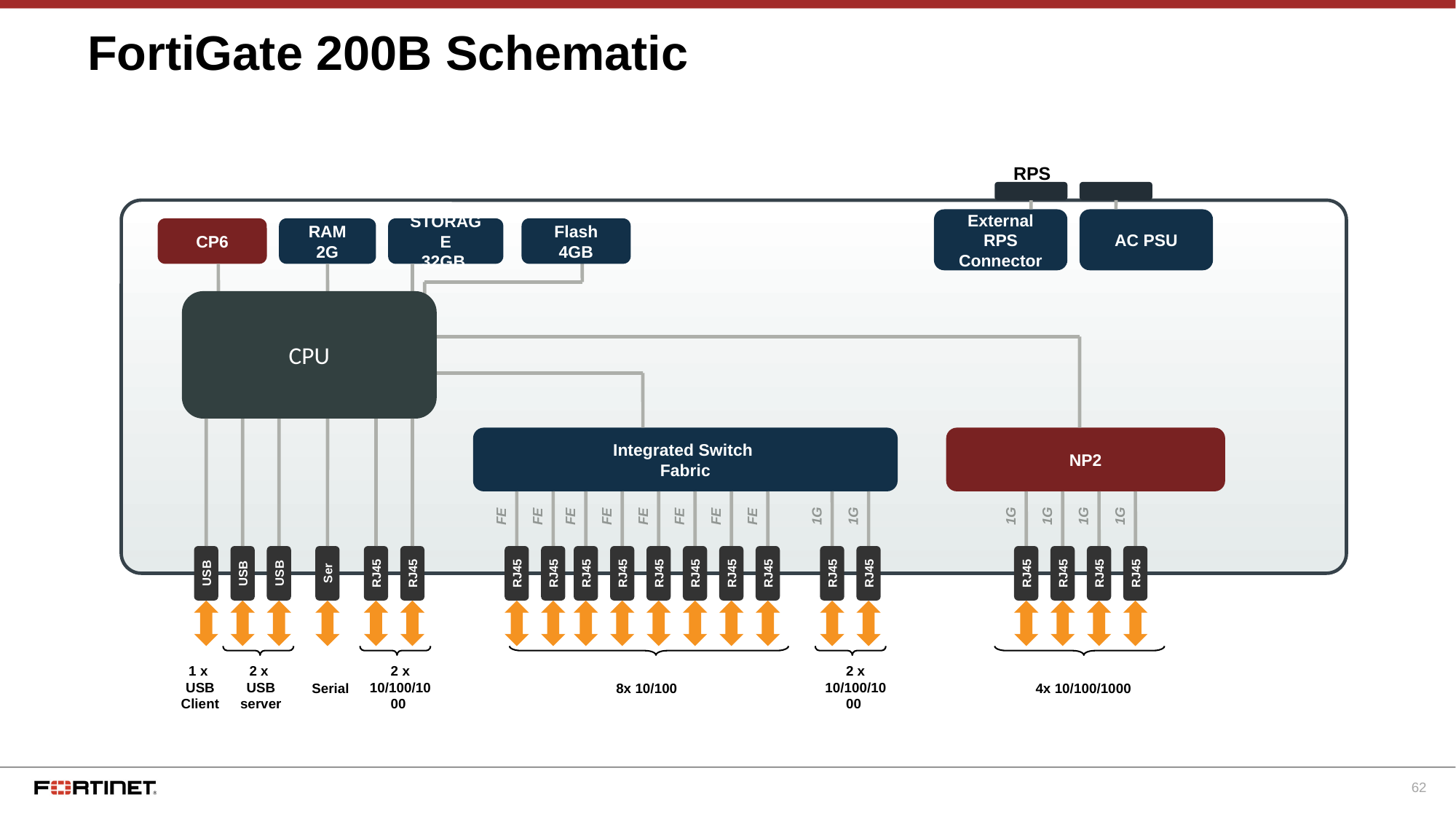

# FortiGate 200B Schematic
RPS

External RPS Connector
AC PSU
CP6
RAM
2G
STORAGE
32GB
Flash
4GB

CPU

Integrated Switch
Fabric
NP2

FE
FE
FE
FE
FE
FE
FE
FE
1G
1G
1G
1G
1G
1G

USB
USB
USB
Ser
RJ45
RJ45
RJ45
RJ45
RJ45
RJ45
RJ45
RJ45
RJ45
RJ45
RJ45
RJ45
RJ45
RJ45
RJ45
RJ45

1 x
USB
Client
2 x
USB
server
2 x 10/100/1000
2 x 10/100/1000
Serial
8x 10/100
4x 10/100/1000